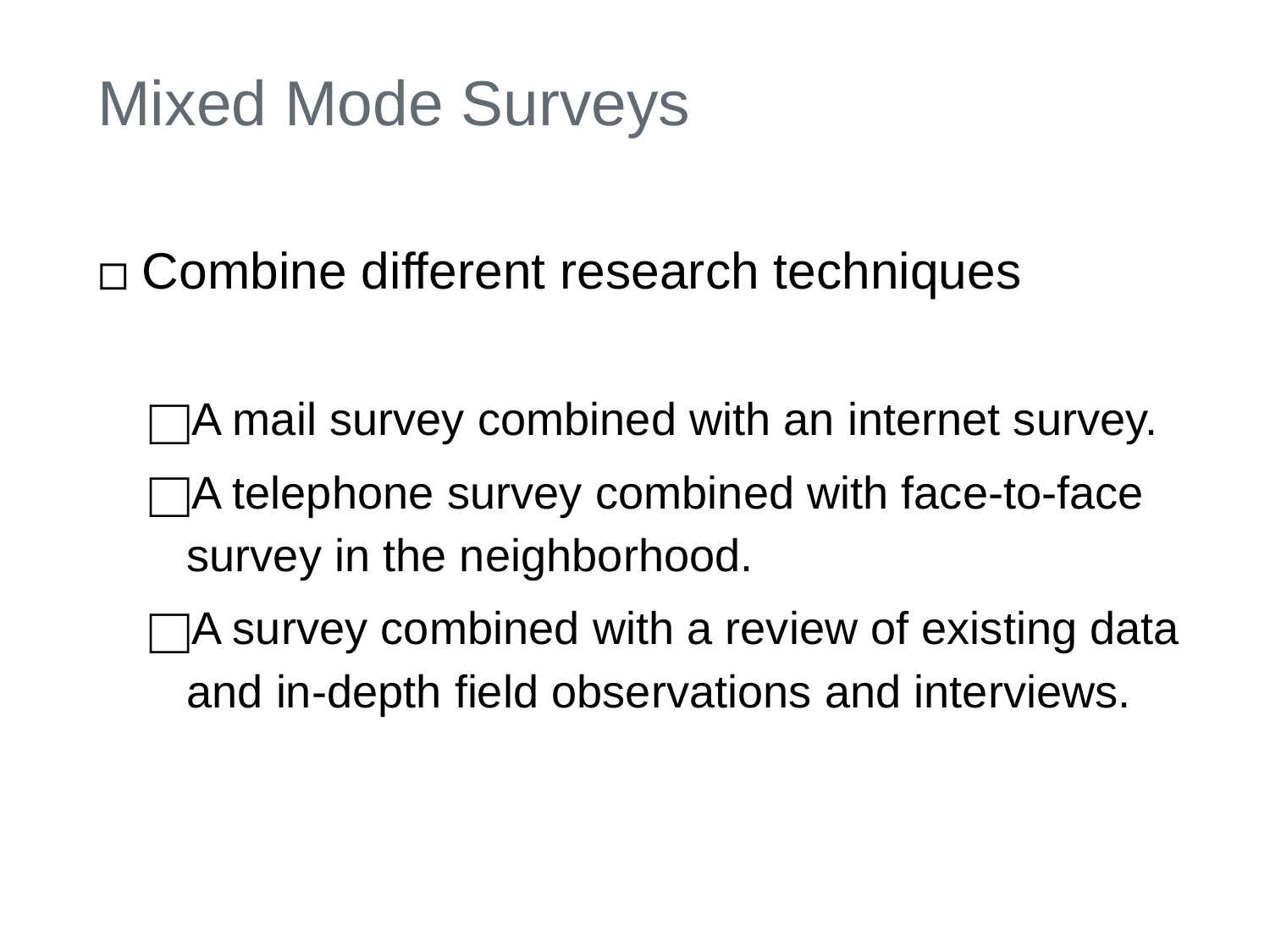

# Mixed Mode Surveys
Combine different research techniques

A mail survey combined with an internet survey.
A telephone survey combined with face-to-face survey in the neighborhood.
A survey combined with a review of existing data and in-depth field observations and interviews.